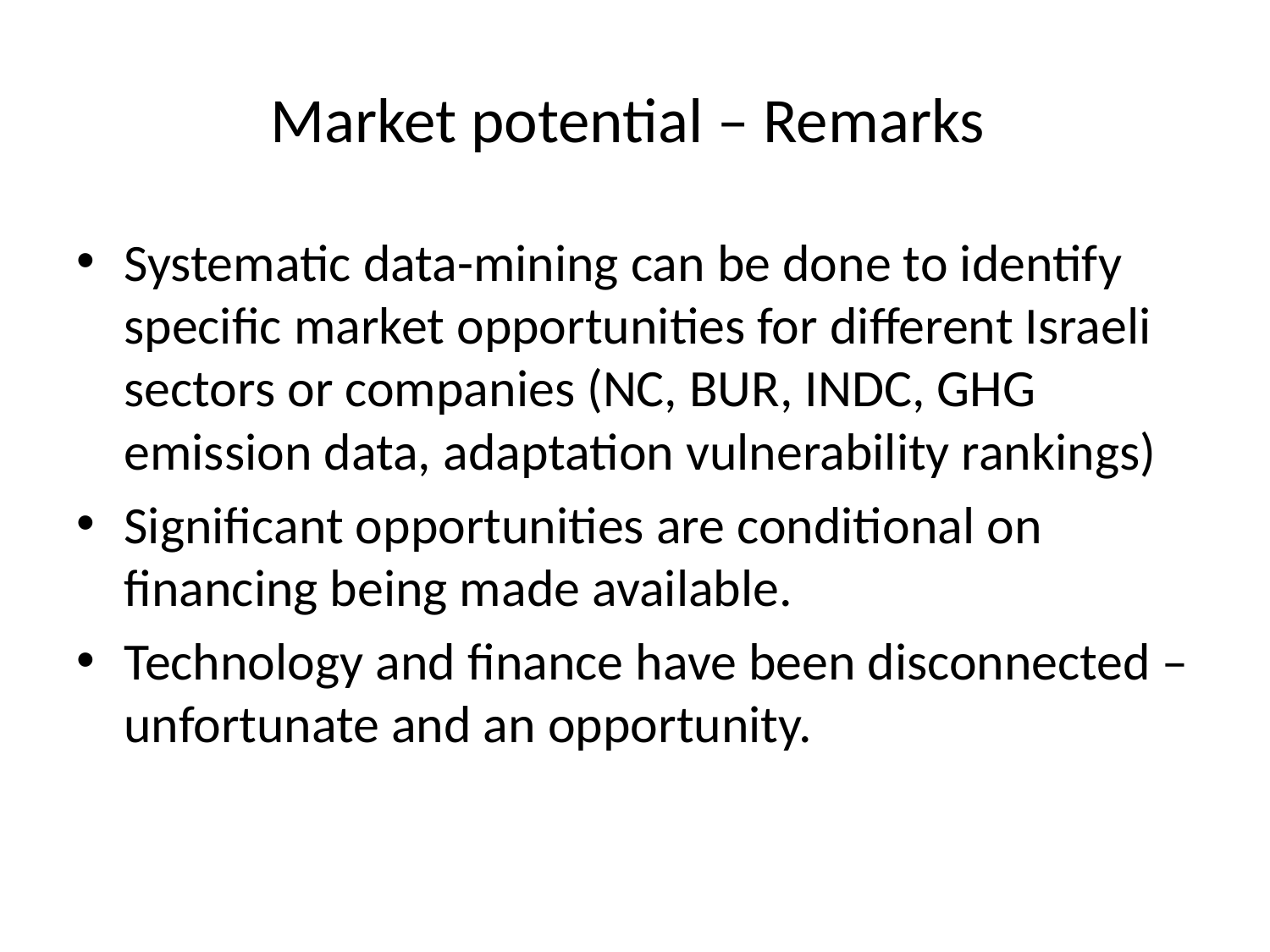

# Market potential – Remarks
Systematic data-mining can be done to identify specific market opportunities for different Israeli sectors or companies (NC, BUR, INDC, GHG emission data, adaptation vulnerability rankings)
Significant opportunities are conditional on financing being made available.
Technology and finance have been disconnected – unfortunate and an opportunity.